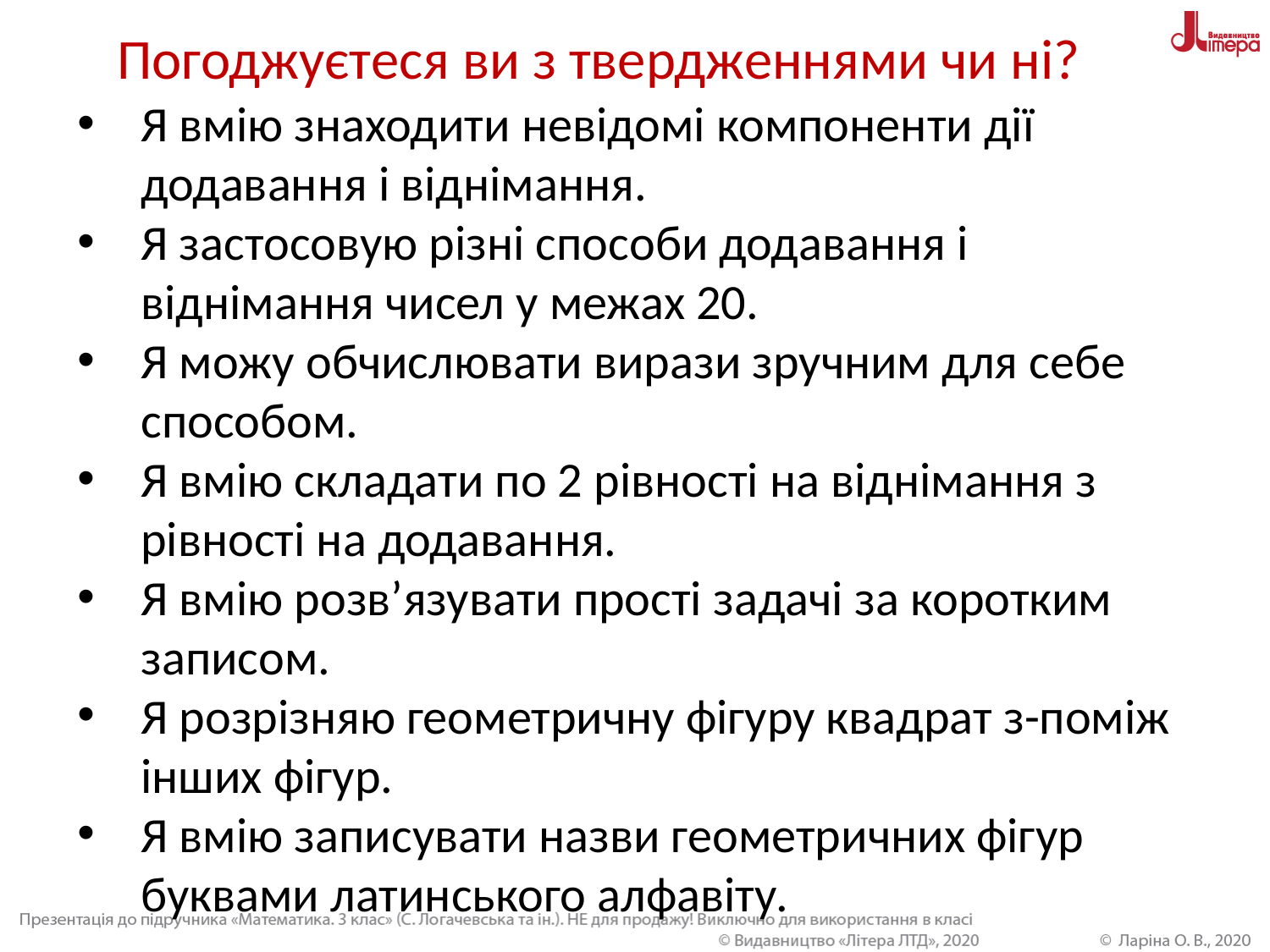

Погоджуєтеся ви з твердженнями чи ні?
Я вмію знаходити невідомі компоненти дії додавання і віднімання.
Я застосовую різні способи додавання і віднімання чисел у межах 20.
Я можу обчислювати вирази зручним для себе способом.
Я вмію складати по 2 рівності на віднімання з рівності на додавання.
Я вмію розв’язувати прості задачі за коротким записом.
Я розрізняю геометричну фігуру квадрат з-поміж інших фігур.
Я вмію записувати назви геометричних фігур буквами латинського алфавіту.